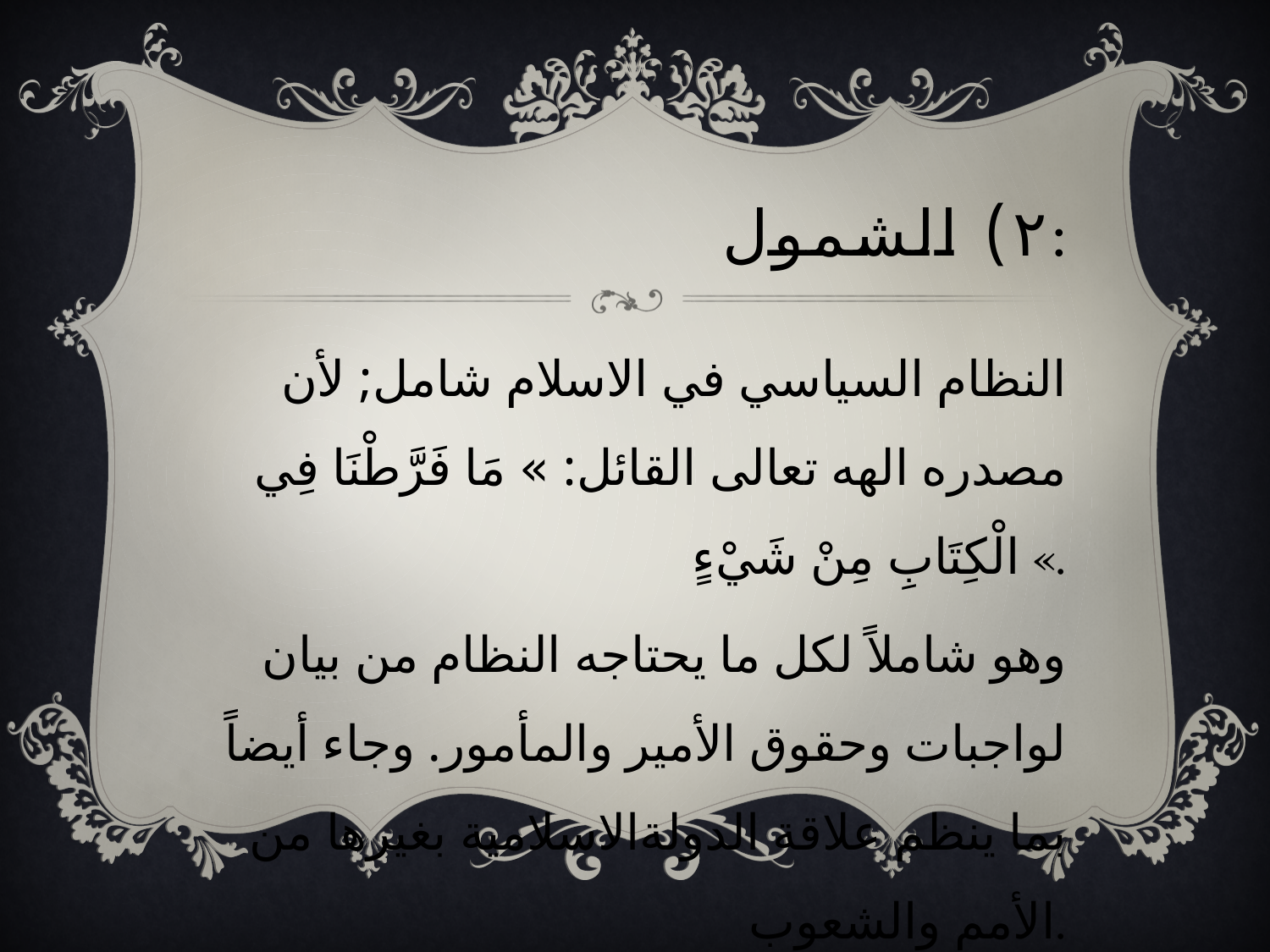

# ٢) الشمول:
النظام السياسي في الاسلام شامل; لأن مصدره الهه تعالى القائل: » مَا فَرَّطْنَا فِي الْكِتَابِ مِنْ شَيْءٍ «.
وهو شاملاً لكل ما يحتاجه النظام من بيان لواجبات وحقوق الأمير والمأمور. وجاء أيضاً بما ينظم علاقة الدولةالاسلامية بغيرها من الأمم والشعوب.